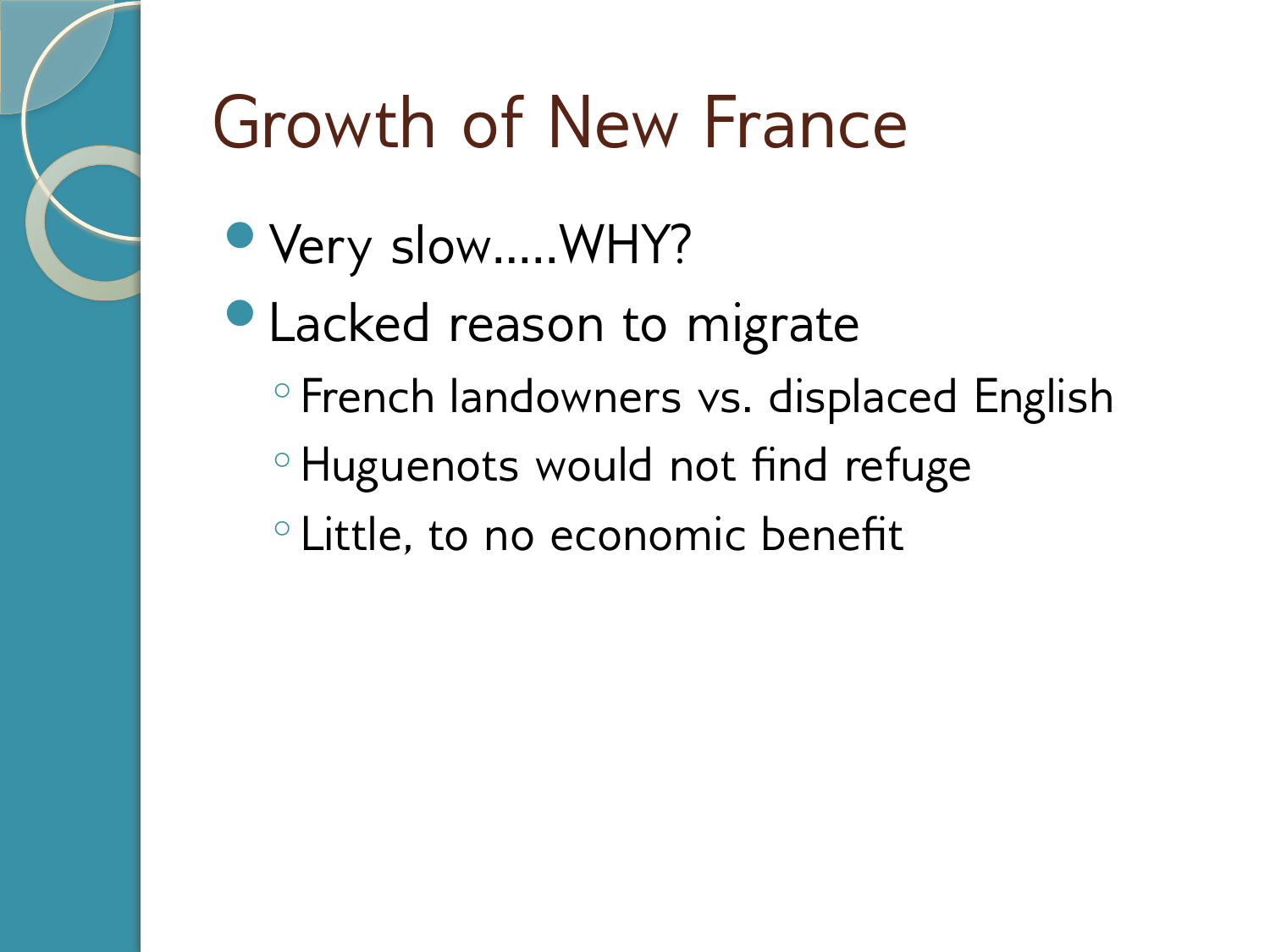

# Growth of New France
Very slow…..WHY?
Lacked reason to migrate
French landowners vs. displaced English
Huguenots would not find refuge
Little, to no economic benefit